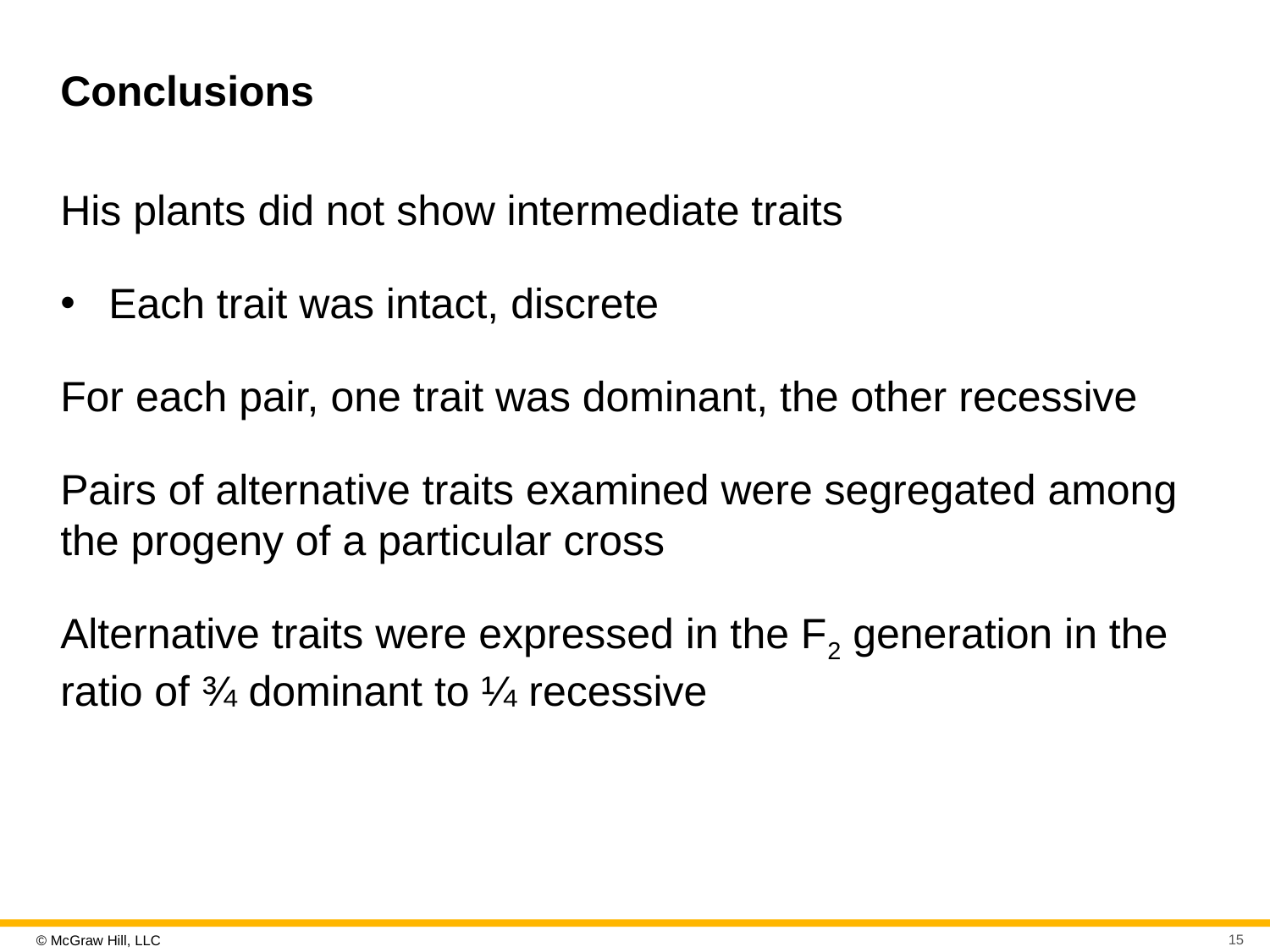

# Conclusions
His plants did not show intermediate traits
Each trait was intact, discrete
For each pair, one trait was dominant, the other recessive
Pairs of alternative traits examined were segregated among the progeny of a particular cross
Alternative traits were expressed in the F2 generation in the ratio of ¾ dominant to ¼ recessive
15